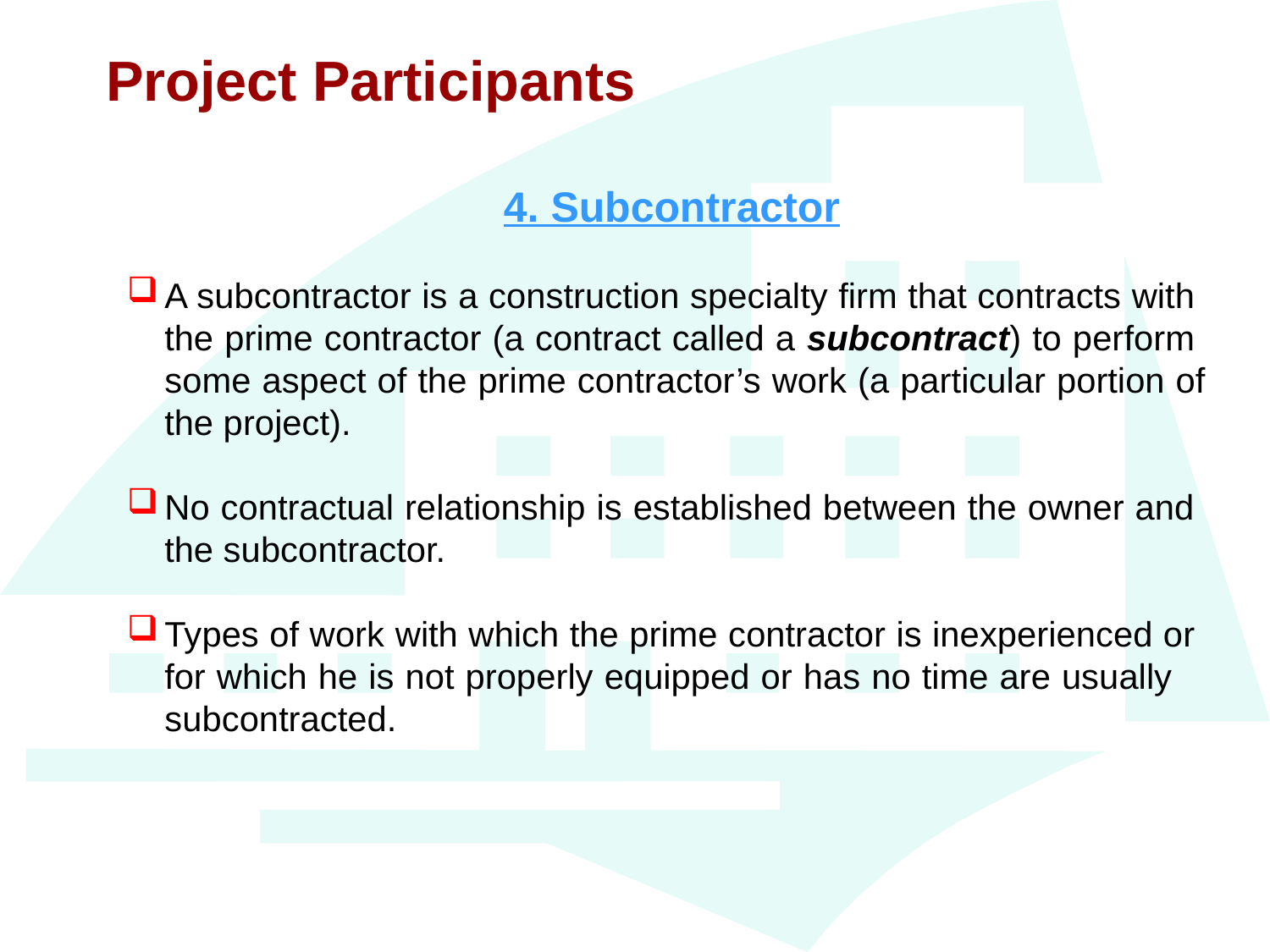

Project Participants
4. Subcontractor

A subcontractor is a construction specialty firm that contracts with   the prime contractor (a contract called a subcontract) to perform   some aspect of the prime contractor’s work (a particular portion of  the project).

No contractual relationship is established between the owner and   the subcontractor.

Types of work with which the prime contractor is inexperienced or   for which he is not properly equipped or has no time are usually     subcontracted.

5